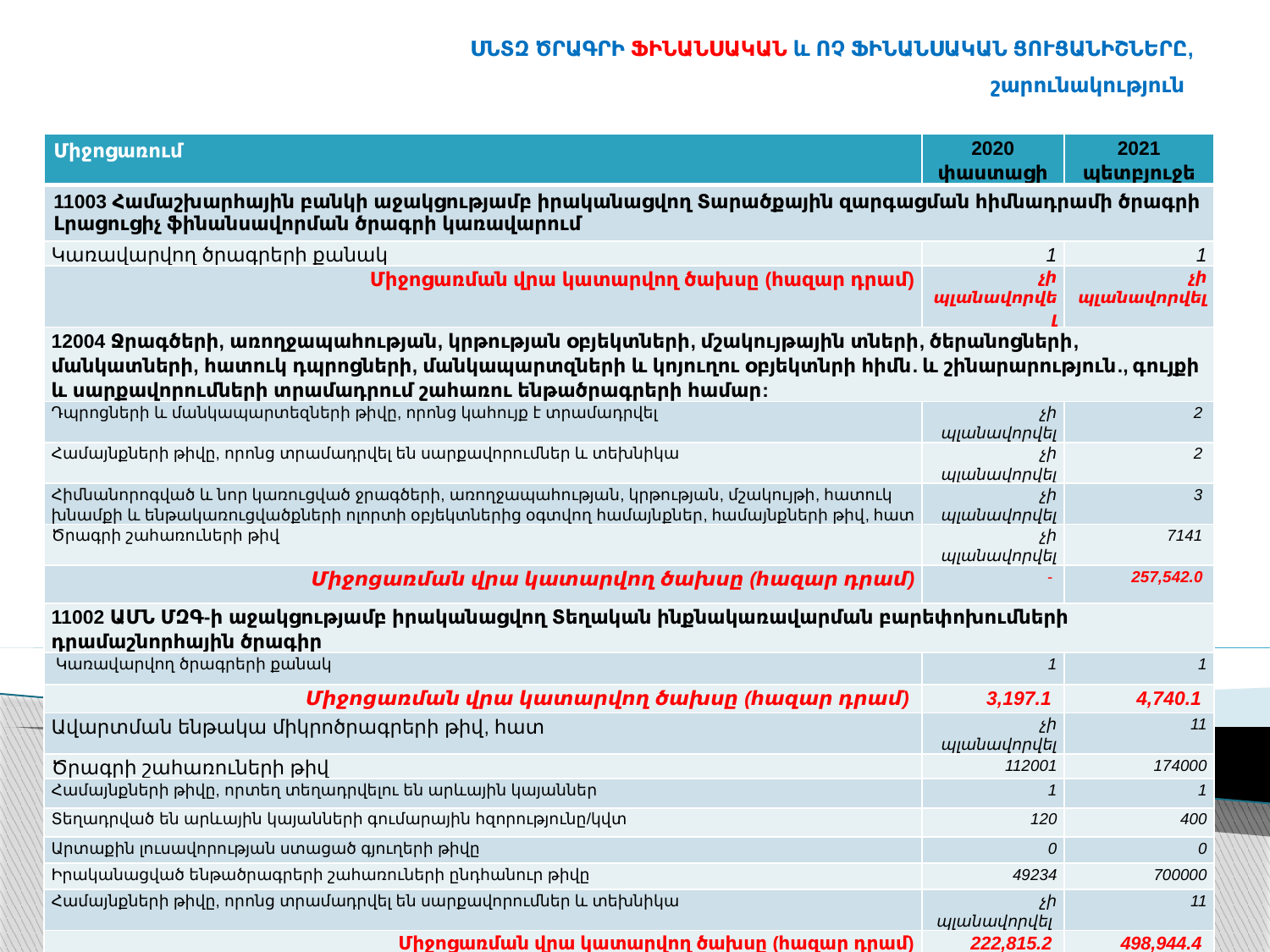

# ՍՆՏԶ ԾՐԱԳՐԻ ՖԻՆԱՆՍԱԿԱՆ և ՈՉ ՖԻՆԱՆՍԱԿԱՆ ՑՈՒՑԱՆԻՇՆԵՐԸ, շարունակություն
| Միջոցառում | 2020 փաստացի | 2021 պետբյուջե |
| --- | --- | --- |
| 11003 Համաշխարհային բանկի աջակցությամբ իրականացվող Տարածքային զարգացման հիմնադրամի ծրագրի Լրացուցիչ ֆինանսավորման ծրագրի կառավարում |  |  |
| Կառավարվող ծրագրերի քանակ | 1 | 1 |
| Միջոցառման վրա կատարվող ծախսը (հազար դրամ) | չի պլանավորվել | չի պլանավորվել |
| 12004 Ջրագծերի, առողջապահության, կրթության օբյեկտների, մշակույթային տների, ծերանոցների, մանկատների, հատուկ դպրոցների, մանկապարտզների և կոյուղու օբյեկտնրի հիմն. և շինարարություն., գույքի և սարքավորումների տրամադրում շահառու ենթածրագրերի համար: |  |  |
| Դպրոցների և մանկապարտեզների թիվը, որոնց կահույք է տրամադրվել | չի պլանավորվել | 2 |
| Համայնքների թիվը, որոնց տրամադրվել են սարքավորումներ և տեխնիկա | չի պլանավորվել | 2 |
| Հիմնանորոգված և նոր կառուցված ջրագծերի, առողջապահության, կրթության, մշակույթի, հատուկ խնամքի և ենթակառուցվածքների ոլորտի օբյեկտներից օգտվող համայնքներ, համայնքների թիվ, հատ | չի պլանավորվել | 3 |
| Ծրագրի շահառուների թիվ | չի պլանավորվել | 7141 |
| Միջոցառման վրա կատարվող ծախսը (հազար դրամ) | - | 257,542.0 |
| 11002 ԱՄՆ ՄԶԳ-ի աջակցությամբ իրականացվող Տեղական ինքնակառավարման բարեփոխումների դրամաշնորհային ծրագիր |  |  |
| Կառավարվող ծրագրերի քանակ | 1 | 1 |
| Միջոցառման վրա կատարվող ծախսը (հազար դրամ) | 3,197.1 | 4,740.1 |
| Ավարտման ենթակա միկրոծրագրերի թիվ, հատ | չի պլանավորվել | 11 |
| Ծրագրի շահառուների թիվ | 112001 | 174000 |
| Համայնքների թիվը, որտեղ տեղադրվելու են արևային կայաններ | 1 | 1 |
| Տեղադրված են արևային կայանների գումարային հզորությունը/կվտ | 120 | 400 |
| Արտաքին լուսավորության ստացած գյուղերի թիվը | 0 | 0 |
| Իրականացված ենթածրագրերի շահառուների ընդհանուր թիվը | 49234 | 700000 |
| Համայնքների թիվը, որոնց տրամադրվել են սարքավորումներ և տեխնիկա | չի պլանավորվել | 11 |
| Միջոցառման վրա կատարվող ծախսը (հազար դրամ) | 222,815.2 | 498,944.4 |